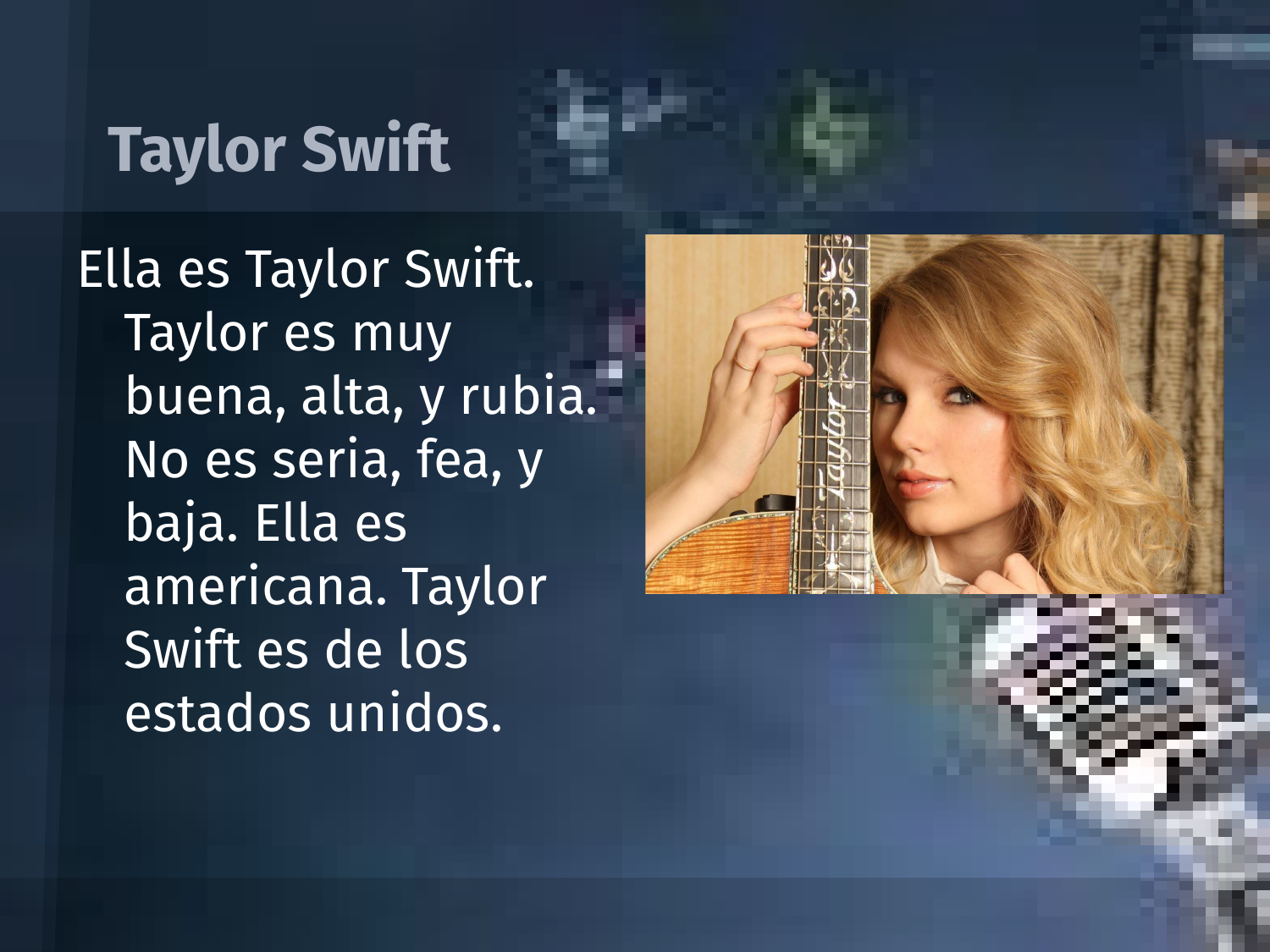

# Taylor Swift
Ella es Taylor Swift. Taylor es muy buena, alta, y rubia. No es seria, fea, y baja. Ella es americana. Taylor Swift es de los estados unidos.